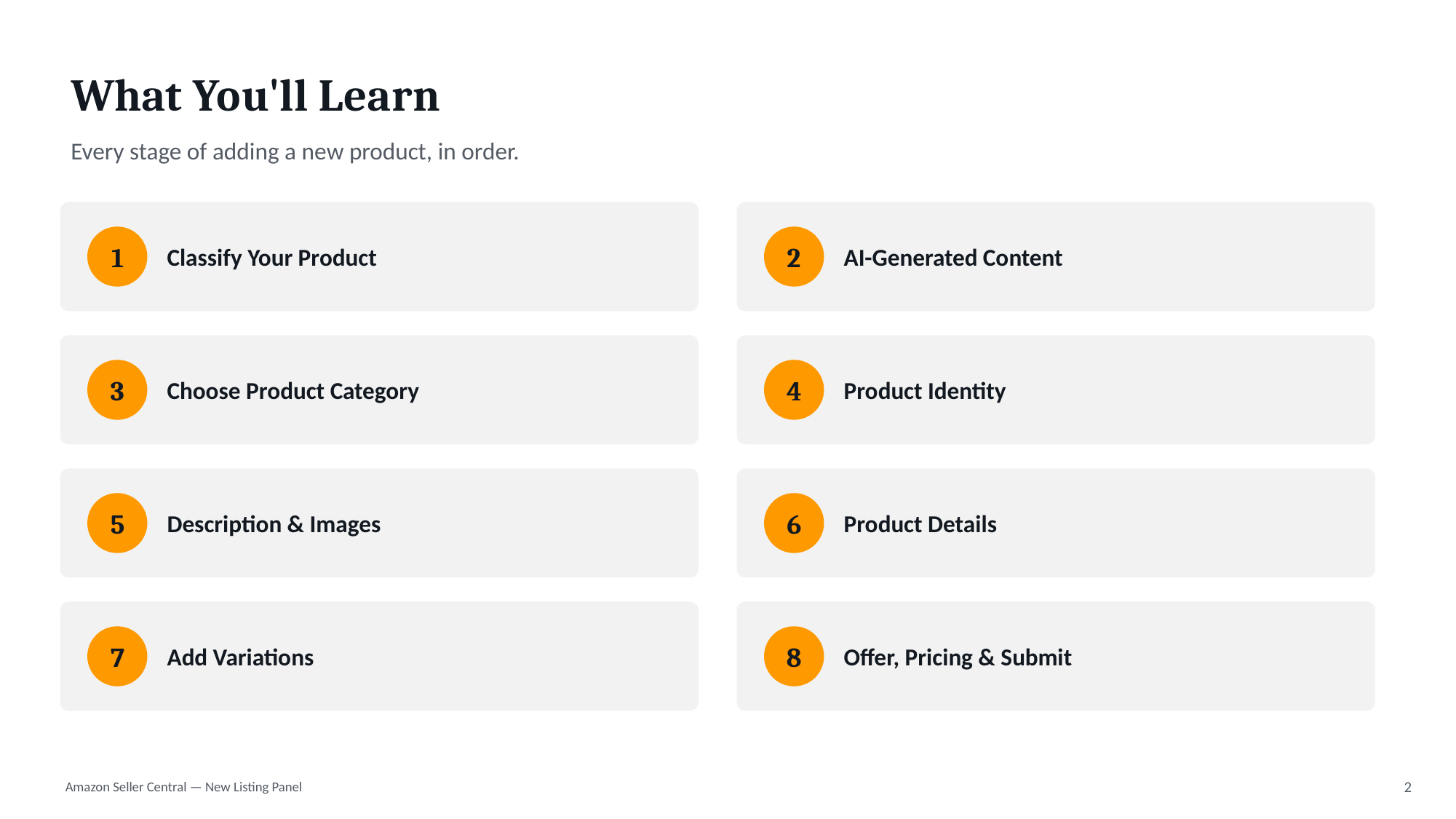

What You'll Learn
Every stage of adding a new product, in order.

Classify Your Product

AI-Generated Content

1

2

Choose Product Category

Product Identity

3

4

Description & Images

Product Details

5

6

Add Variations

Offer, Pricing & Submit

7

8
Amazon Seller Central — New Listing Panel
2